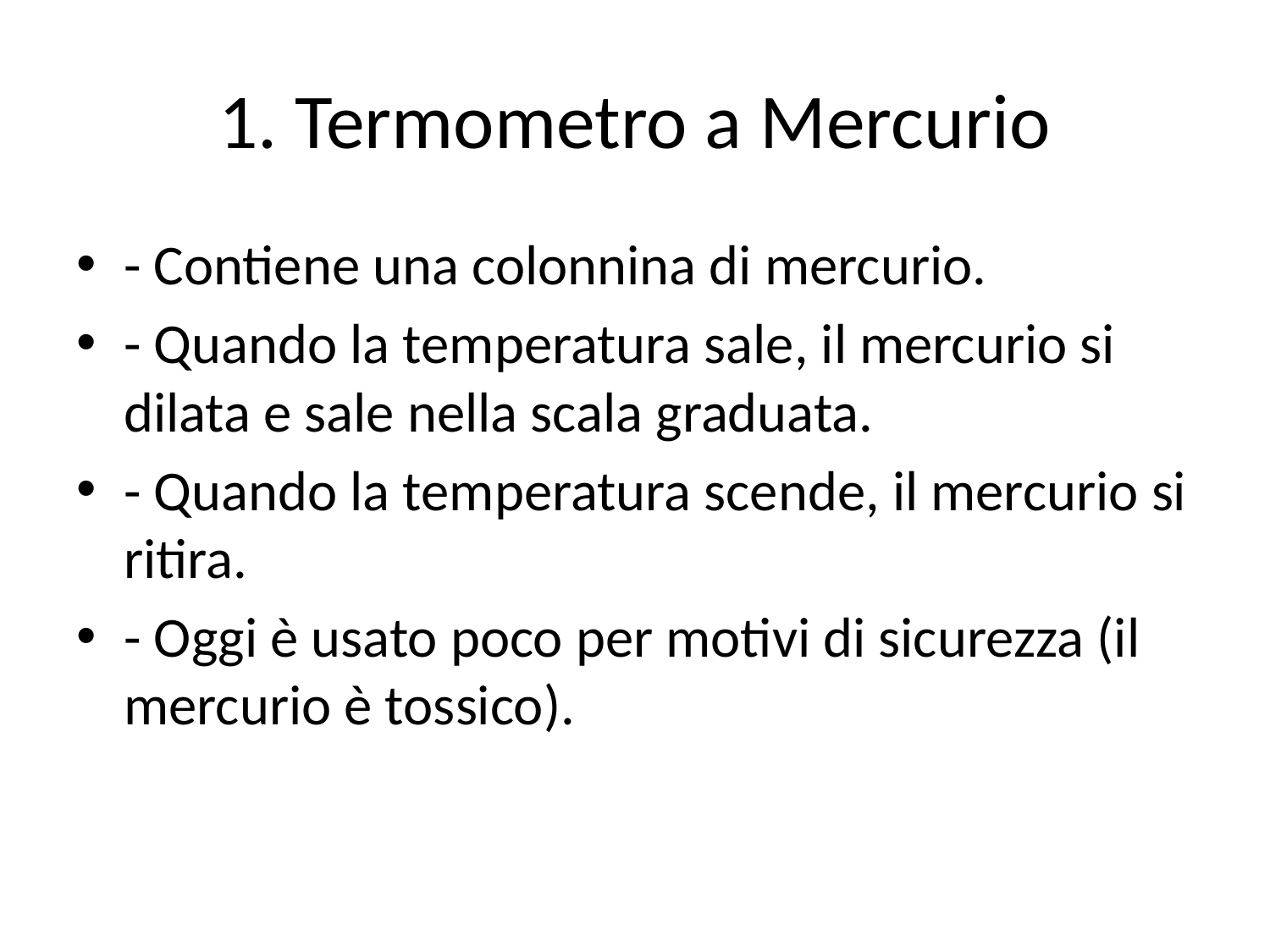

# 1. Termometro a Mercurio
- Contiene una colonnina di mercurio.
- Quando la temperatura sale, il mercurio si dilata e sale nella scala graduata.
- Quando la temperatura scende, il mercurio si ritira.
- Oggi è usato poco per motivi di sicurezza (il mercurio è tossico).